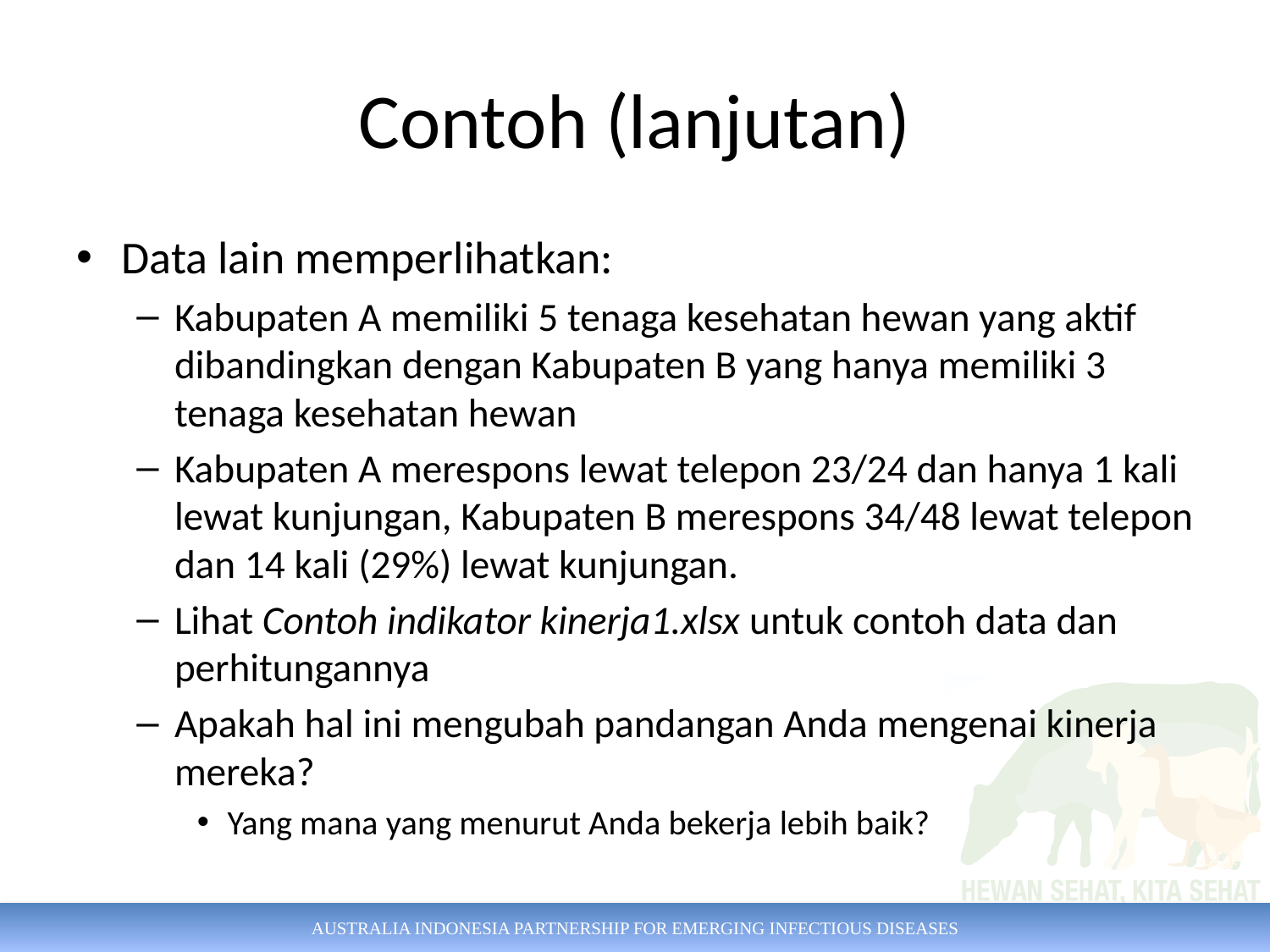

# Contoh (lanjutan)
Data lain memperlihatkan:
Kabupaten A memiliki 5 tenaga kesehatan hewan yang aktif dibandingkan dengan Kabupaten B yang hanya memiliki 3 tenaga kesehatan hewan
Kabupaten A merespons lewat telepon 23/24 dan hanya 1 kali lewat kunjungan, Kabupaten B merespons 34/48 lewat telepon dan 14 kali (29%) lewat kunjungan.
Lihat Contoh indikator kinerja1.xlsx untuk contoh data dan perhitungannya
Apakah hal ini mengubah pandangan Anda mengenai kinerja mereka?
Yang mana yang menurut Anda bekerja lebih baik?